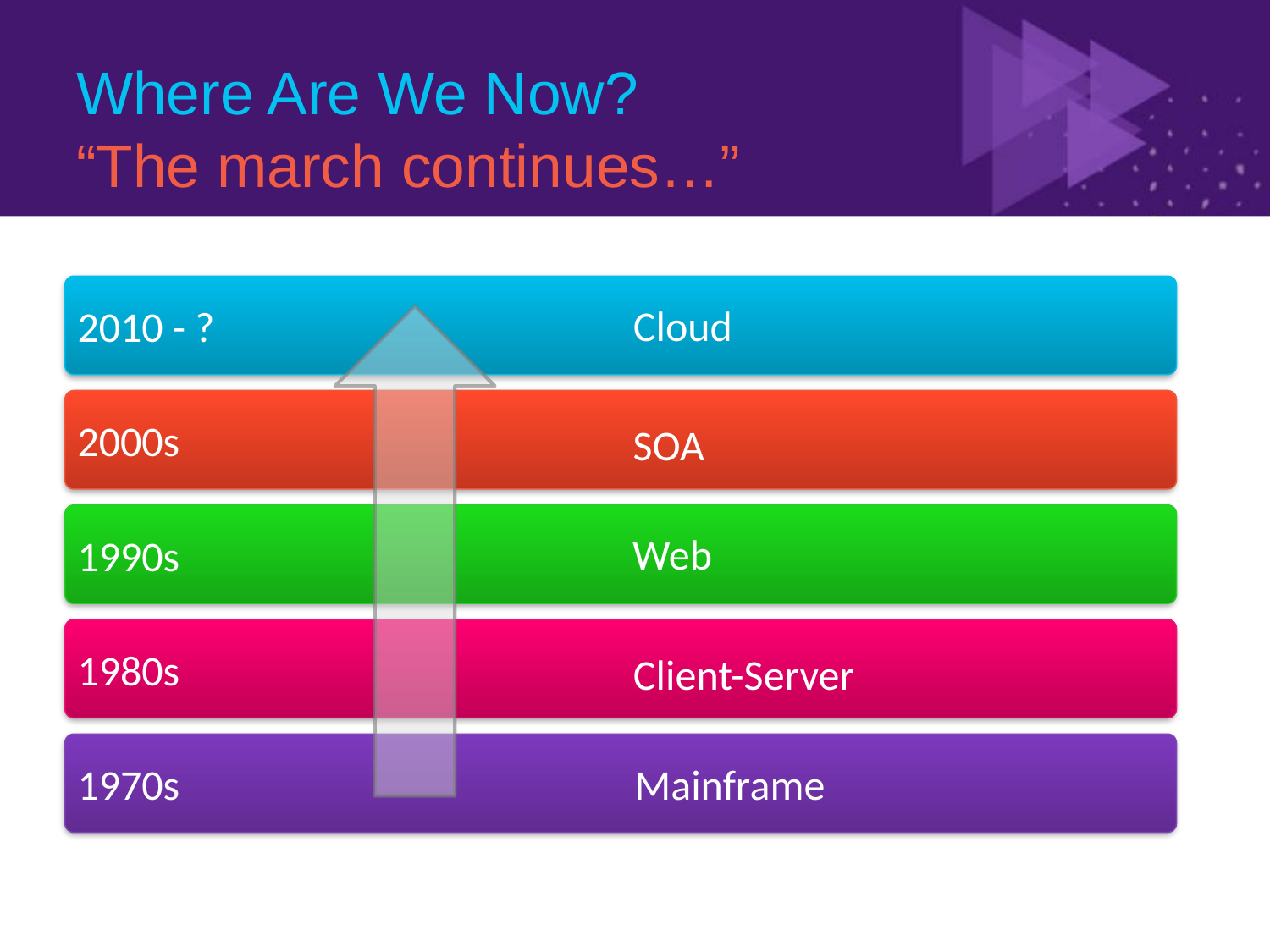

# Where Are We Now? “The march continues…”
2010 - ?
Cloud

2000s
SOA
1990s
Web
1980s
Client-Server
1970s
Mainframe
(c) 2011 Microsoft. All rights reserved.